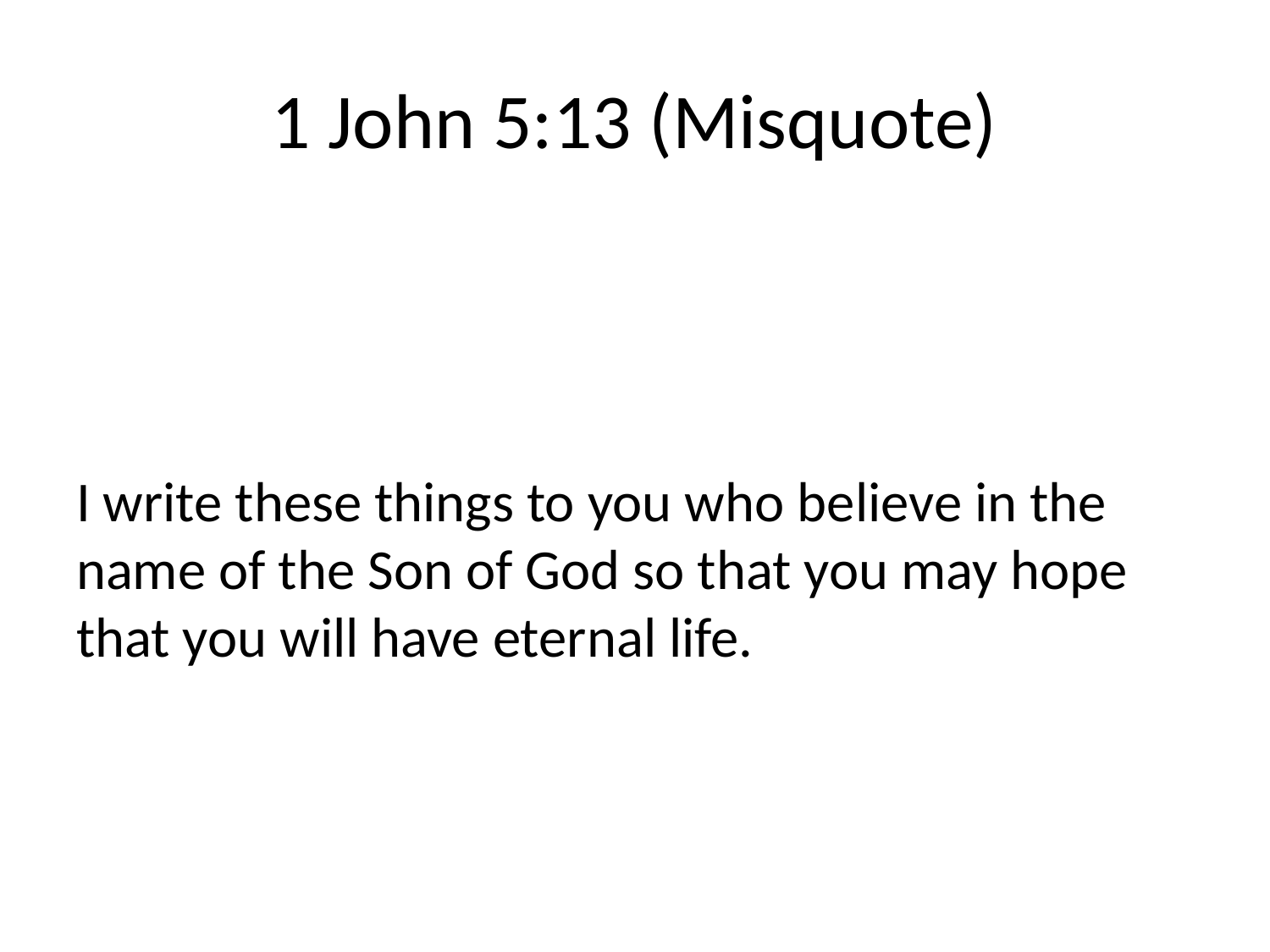

# 1 John 5:13 (Misquote)

I write these things to you who believe in the name of the Son of God so that you may hope that you will have eternal life.